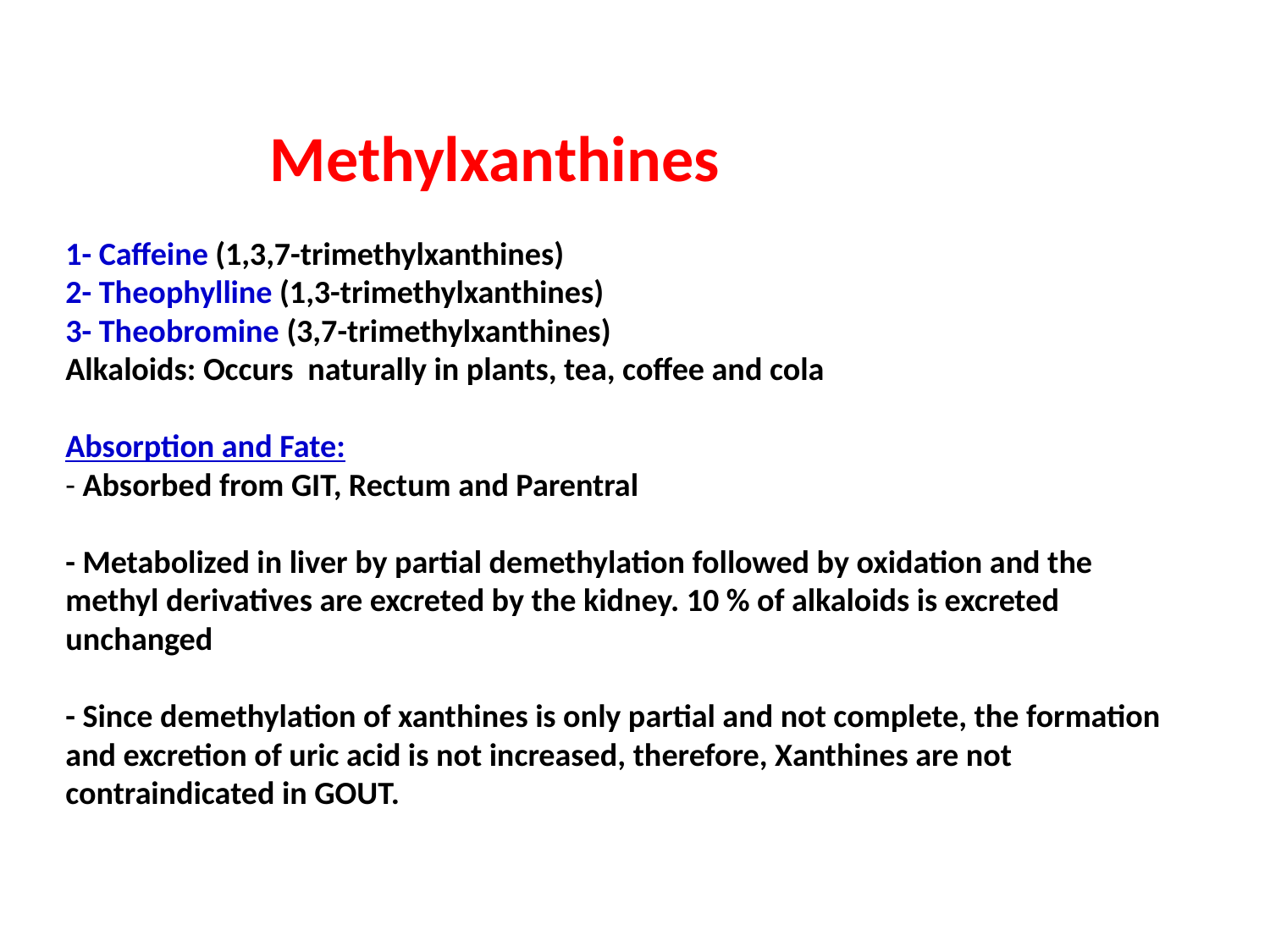

# Methylxanthines 1- Caffeine (1,3,7-trimethylxanthines) 2- Theophylline (1,3-trimethylxanthines) 3- Theobromine (3,7-trimethylxanthines) Alkaloids: Occurs  naturally in plants, tea, coffee and cola Absorption and Fate: - Absorbed from GIT, Rectum and Parentral - Metabolized in liver by partial demethylation followed by oxidation and the methyl derivatives are excreted by the kidney. 10 % of alkaloids is excreted unchanged - Since demethylation of xanthines is only partial and not complete, the formation and excretion of uric acid is not increased, therefore, Xanthines are not contraindicated in GOUT.